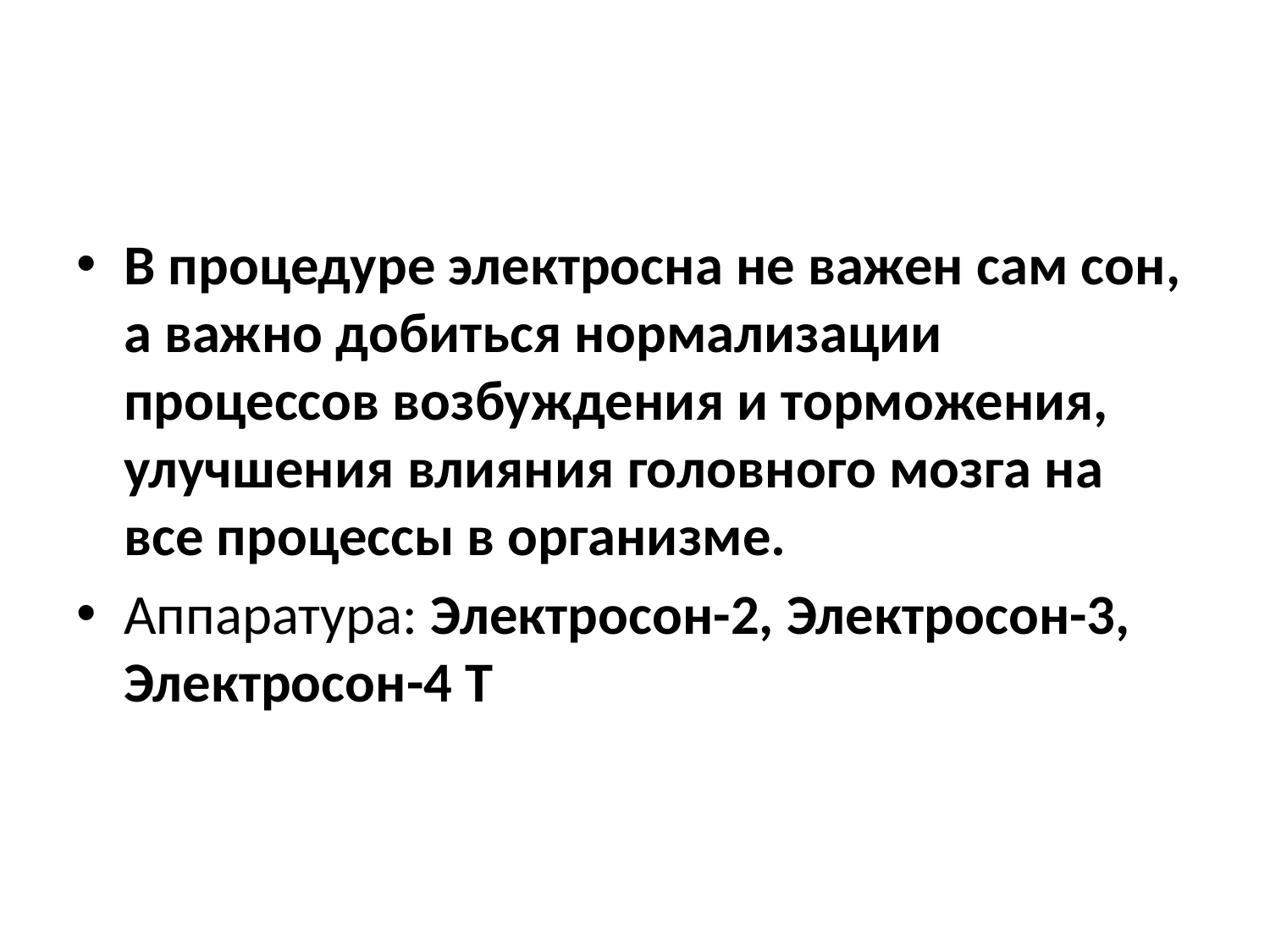

#
В процедуре электросна не важен сам сон, а важно добиться нор­мализации процессов возбуждения и торможения, улучшения вли­яния головного мозга на все процессы в организме.
Аппаратура: Электросон-2, Электросон-3, Электросон-4 Т